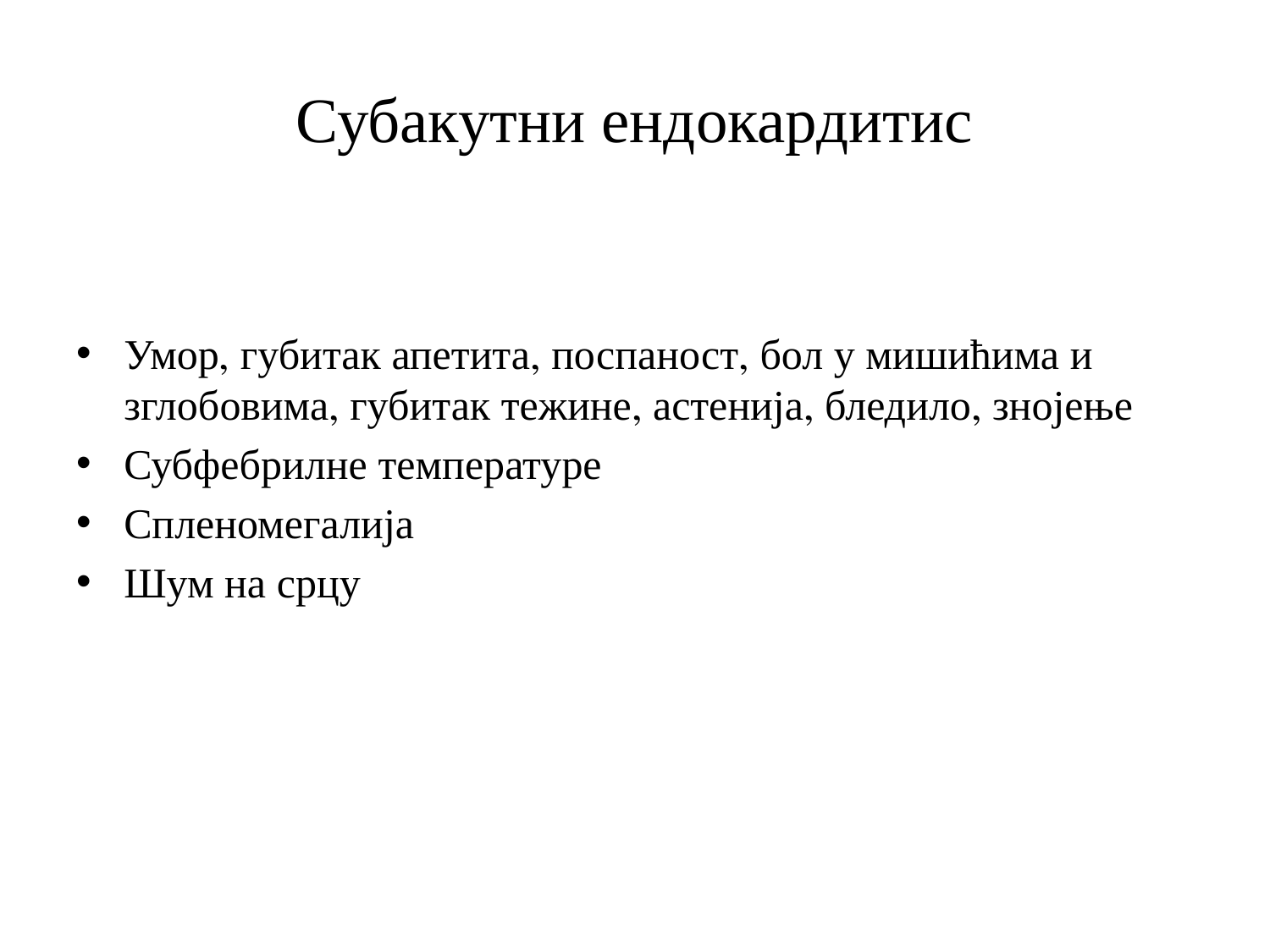

# Субакутни ендокардитис
Умор, губитак апетита, поспаност, бол у мишићима и зглобовима, губитак тежине, астенија, бледило, знојење
Субфебрилне температуре
Спленомегалија
Шум на срцу